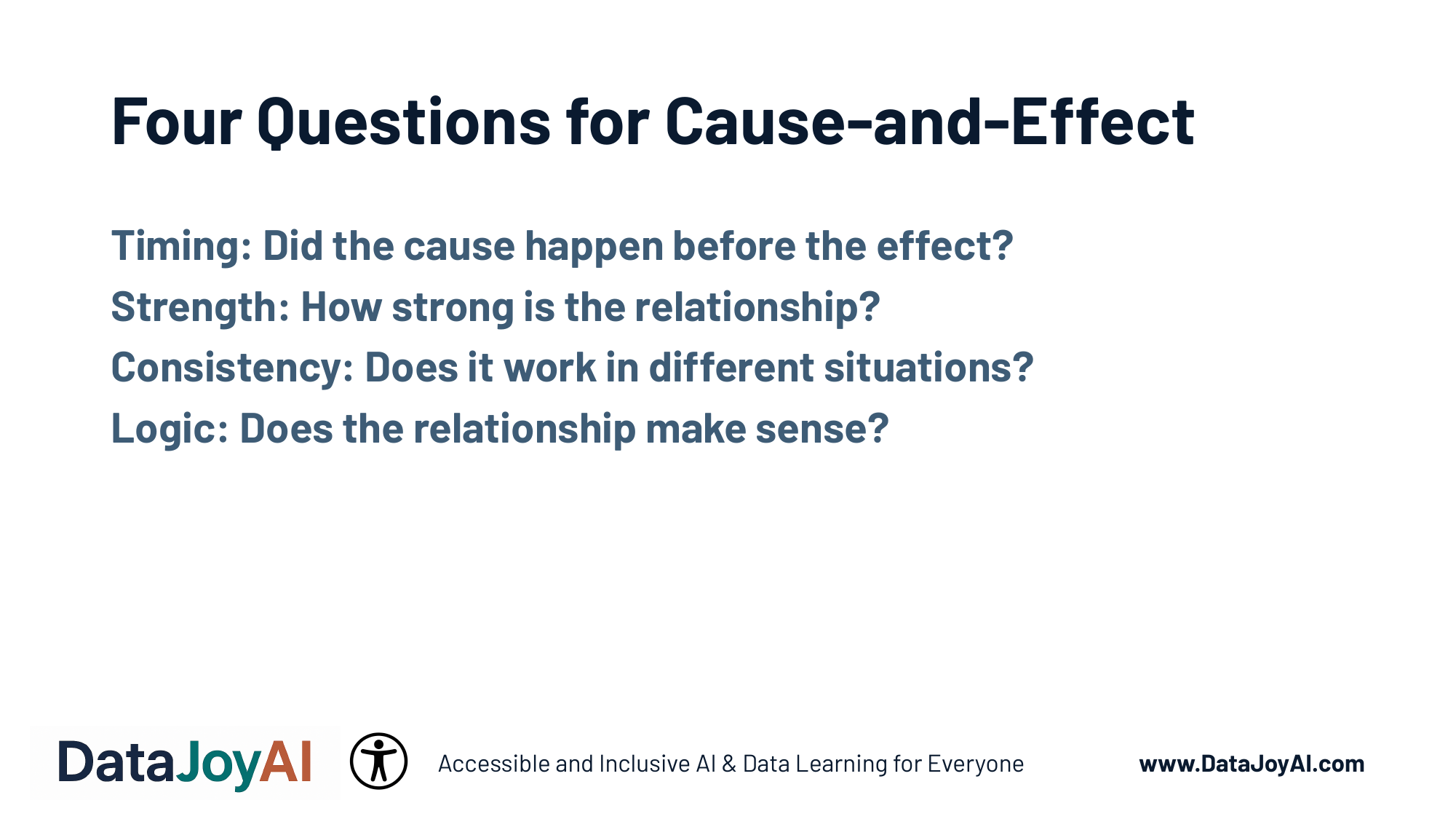

# Four Questions for Cause-and-Effect
Timing: Did the cause happen before the effect?
Strength: How strong is the relationship?
Consistency: Does it work in different situations?
Logic: Does the relationship make sense?